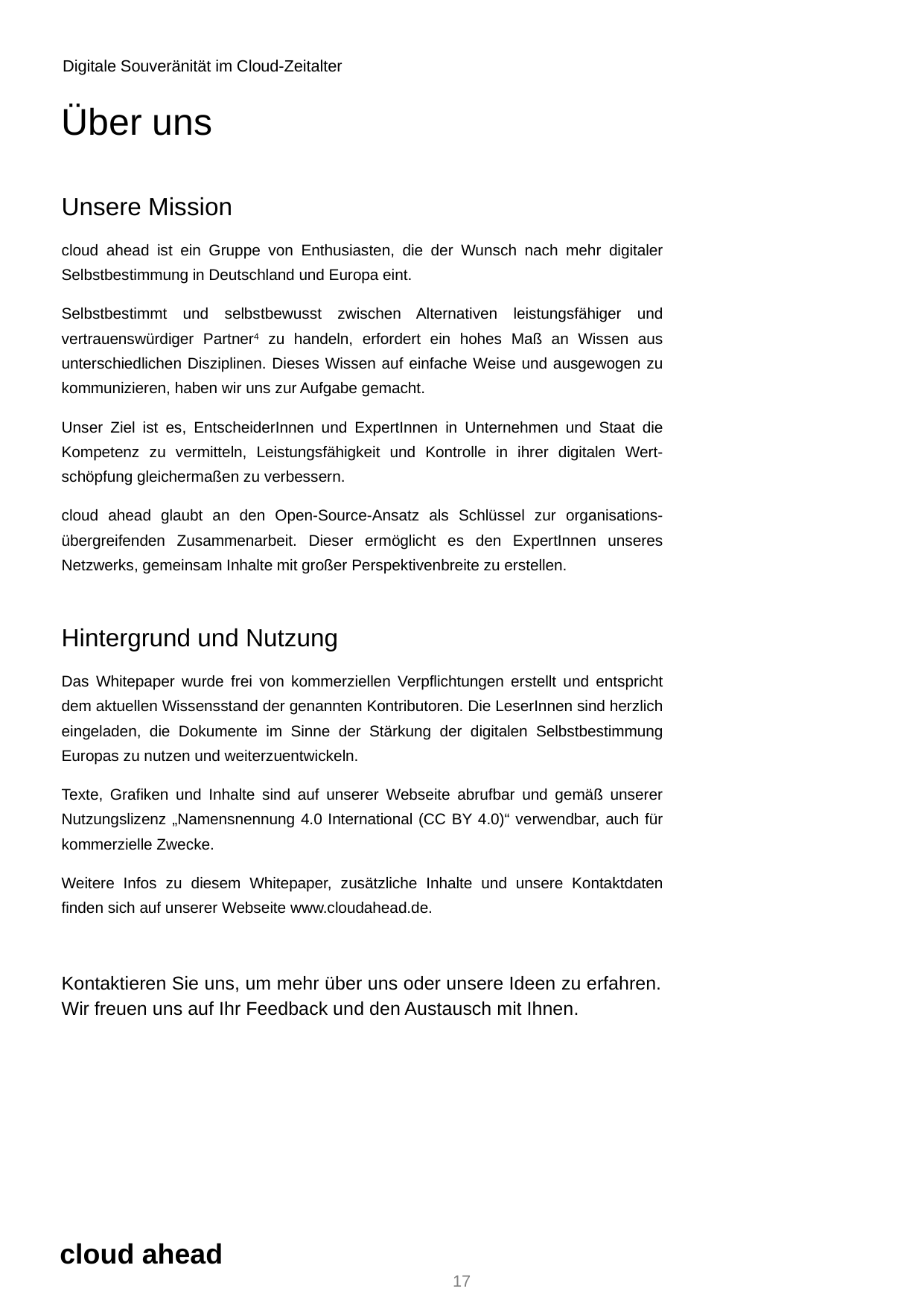

Über uns

Unsere Mission
cloud ahead ist ein Gruppe von Enthusiasten, die der Wunsch nach mehr digitaler Selbstbestimmung in Deutschland und Europa eint.
Selbstbestimmt und selbstbewusst zwischen Alternativen leistungsfähiger und vertrauenswürdiger Partner4 zu handeln, erfordert ein hohes Maß an Wissen aus unterschiedlichen Disziplinen. Dieses Wissen auf einfache Weise und ausgewogen zu kommunizieren, haben wir uns zur Aufgabe gemacht.
Unser Ziel ist es, EntscheiderInnen und ExpertInnen in Unternehmen und Staat die Kompetenz zu vermitteln, Leistungsfähigkeit und Kontrolle in ihrer digitalen Wert-schöpfung gleichermaßen zu verbessern.
cloud ahead glaubt an den Open-Source-Ansatz als Schlüssel zur organisations-übergreifenden Zusammenarbeit. Dieser ermöglicht es den ExpertInnen unseres Netzwerks, gemeinsam Inhalte mit großer Perspektivenbreite zu erstellen.

Hintergrund und Nutzung
Das Whitepaper wurde frei von kommerziellen Verpflichtungen erstellt und entspricht dem aktuellen Wissensstand der genannten Kontributoren. Die LeserInnen sind herzlich eingeladen, die Dokumente im Sinne der Stärkung der digitalen Selbstbestimmung Europas zu nutzen und weiterzuentwickeln.
Texte, Grafiken und Inhalte sind auf unserer Webseite abrufbar und gemäß unserer Nutzungslizenz „Namensnennung 4.0 International (CC BY 4.0)“ verwendbar, auch für kommerzielle Zwecke.
Weitere Infos zu diesem Whitepaper, zusätzliche Inhalte und unsere Kontaktdaten finden sich auf unserer Webseite www.cloudahead.de.

Kontaktieren Sie uns, um mehr über uns oder unsere Ideen zu erfahren. Wir freuen uns auf Ihr Feedback und den Austausch mit Ihnen.

17